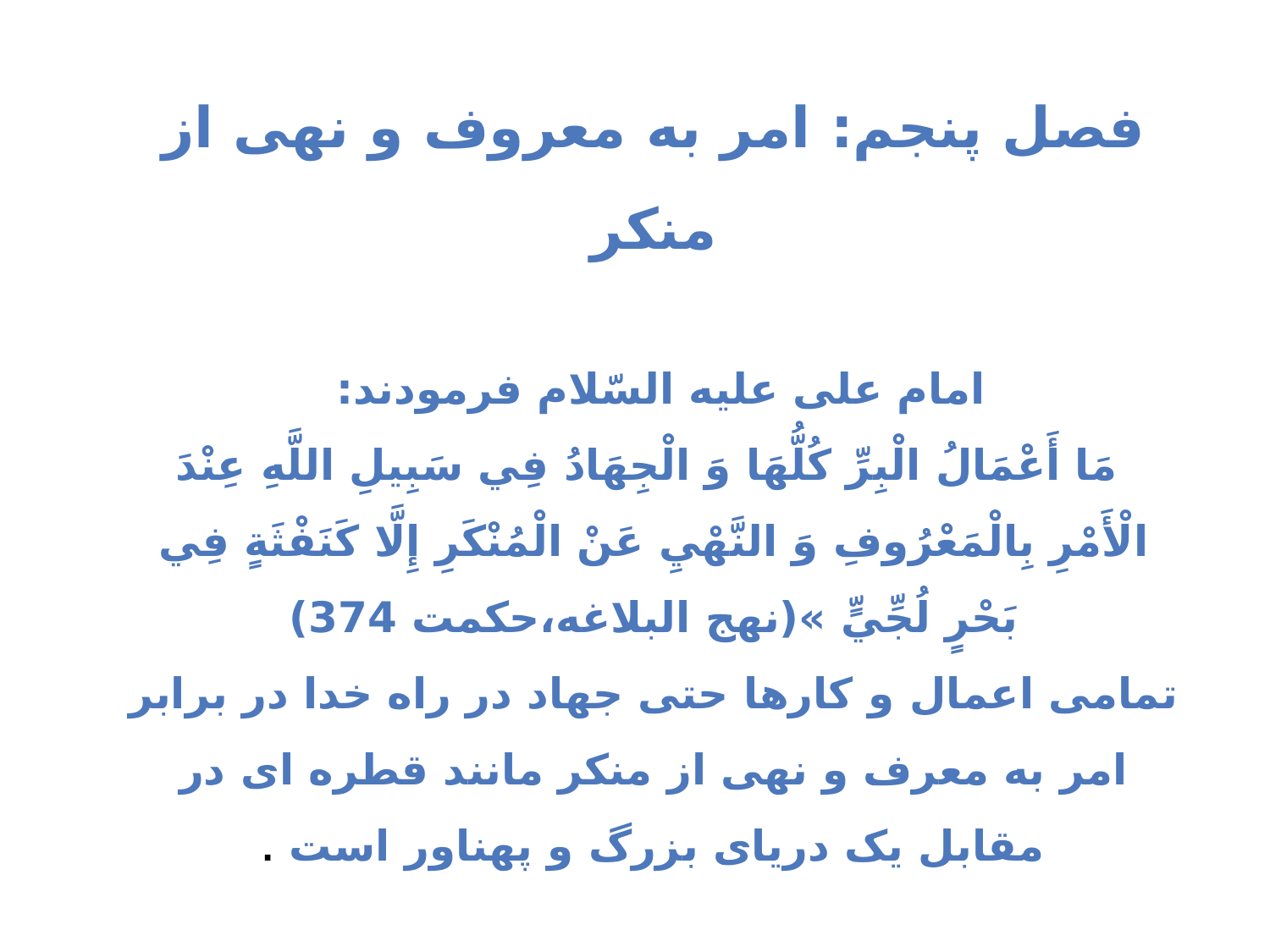

فصل پنجم: امر به معروف و نهی از منکر

امام علی علیه السّلام فرمودند:
 مَا أَعْمَالُ الْبِرِّ كُلُّهَا وَ الْجِهَادُ فِي سَبِيلِ اللَّهِ عِنْدَ الْأَمْرِ بِالْمَعْرُوفِ وَ النَّهْيِ عَنْ الْمُنْكَرِ إِلَّا كَنَفْثَةٍ فِي بَحْرٍ لُجِّيٍّ »(نهج البلاغه،حکمت 374)
تمامی اعمال و کارها حتی جهاد در راه خدا در برابر امر به معرف و نهی از منکر مانند قطره ای در مقابل یک دریای بزرگ و پهناور است .